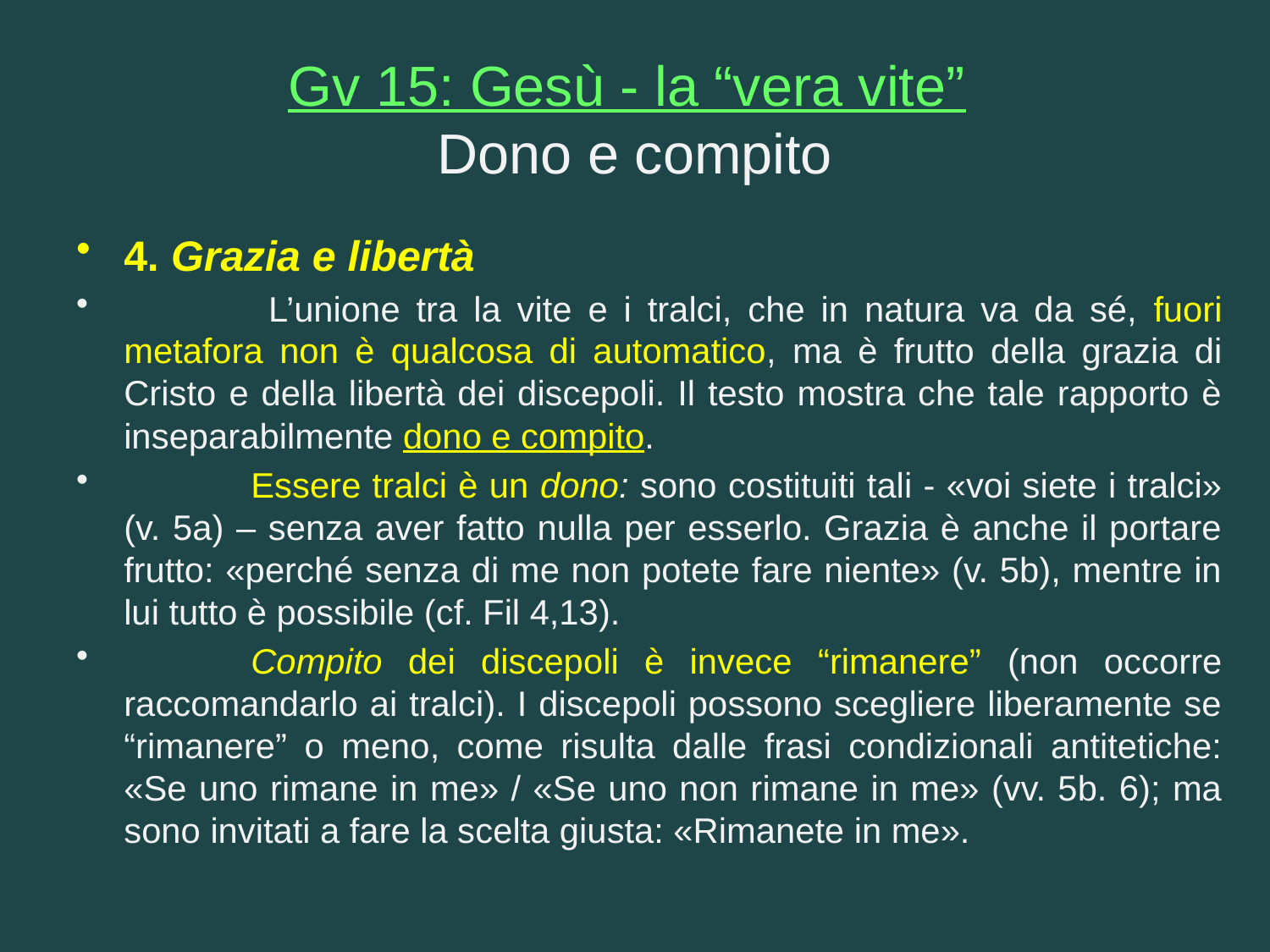

# Gv 15: Gesù - la “vera vite” Dono e compito
4. Grazia e libertà
         L’unione tra la vite e i tralci, che in natura va da sé, fuori metafora non è qualcosa di automatico, ma è frutto della grazia di Cristo e della libertà dei discepoli. Il testo mostra che tale rapporto è inseparabilmente dono e compito.
	Essere tralci è un dono: sono costituiti tali - «voi siete i tralci» (v. 5a) – senza aver fatto nulla per esserlo. Grazia è anche il portare frutto: «perché senza di me non potete fare niente» (v. 5b), mentre in lui tutto è possibile (cf. Fil 4,13).
	Compito dei discepoli è invece “rimanere” (non occorre raccomandarlo ai tralci). I discepoli possono scegliere liberamente se “rimanere” o meno, come risulta dalle frasi condizionali antitetiche: «Se uno rimane in me» / «Se uno non rimane in me» (vv. 5b. 6); ma sono invitati a fare la scelta giusta: «Rimanete in me».